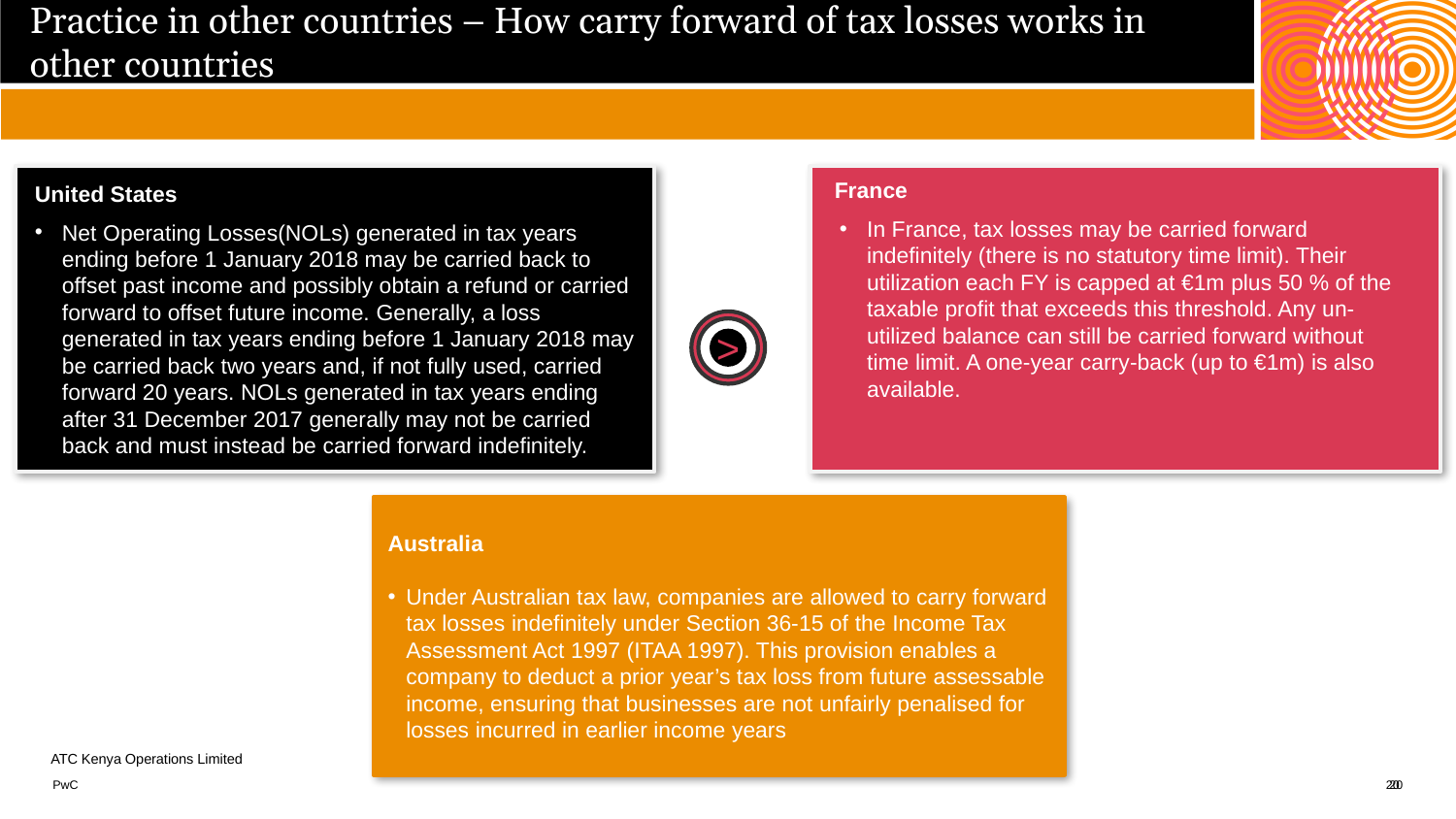

Practice in other countries – How carry forward of tax losses works in other countries
United States
Net Operating Losses(NOLs) generated in tax years ending before 1 January 2018 may be carried back to offset past income and possibly obtain a refund or carried forward to offset future income. Generally, a loss generated in tax years ending before 1 January 2018 may be carried back two years and, if not fully used, carried forward 20 years. NOLs generated in tax years ending after 31 December 2017 generally may not be carried back and must instead be carried forward indefinitely.

France
In France, tax losses may be carried forward indefinitely (there is no statutory time limit). Their utilization each FY is capped at €1m plus 50 % of the taxable profit that exceeds this threshold. Any un-utilized balance can still be carried forward without time limit. A one-year carry-back (up to €1m) is also available.

>

Australia
Australia

Under Australian tax law, companies are allowed to carry forward tax losses indefinitely under Section 36-15 of the Income Tax Assessment Act 1997 (ITAA 1997). This provision enables a company to deduct a prior year’s tax loss from future assessable income, ensuring that businesses are not unfairly penalised for losses incurred in earlier income years
20